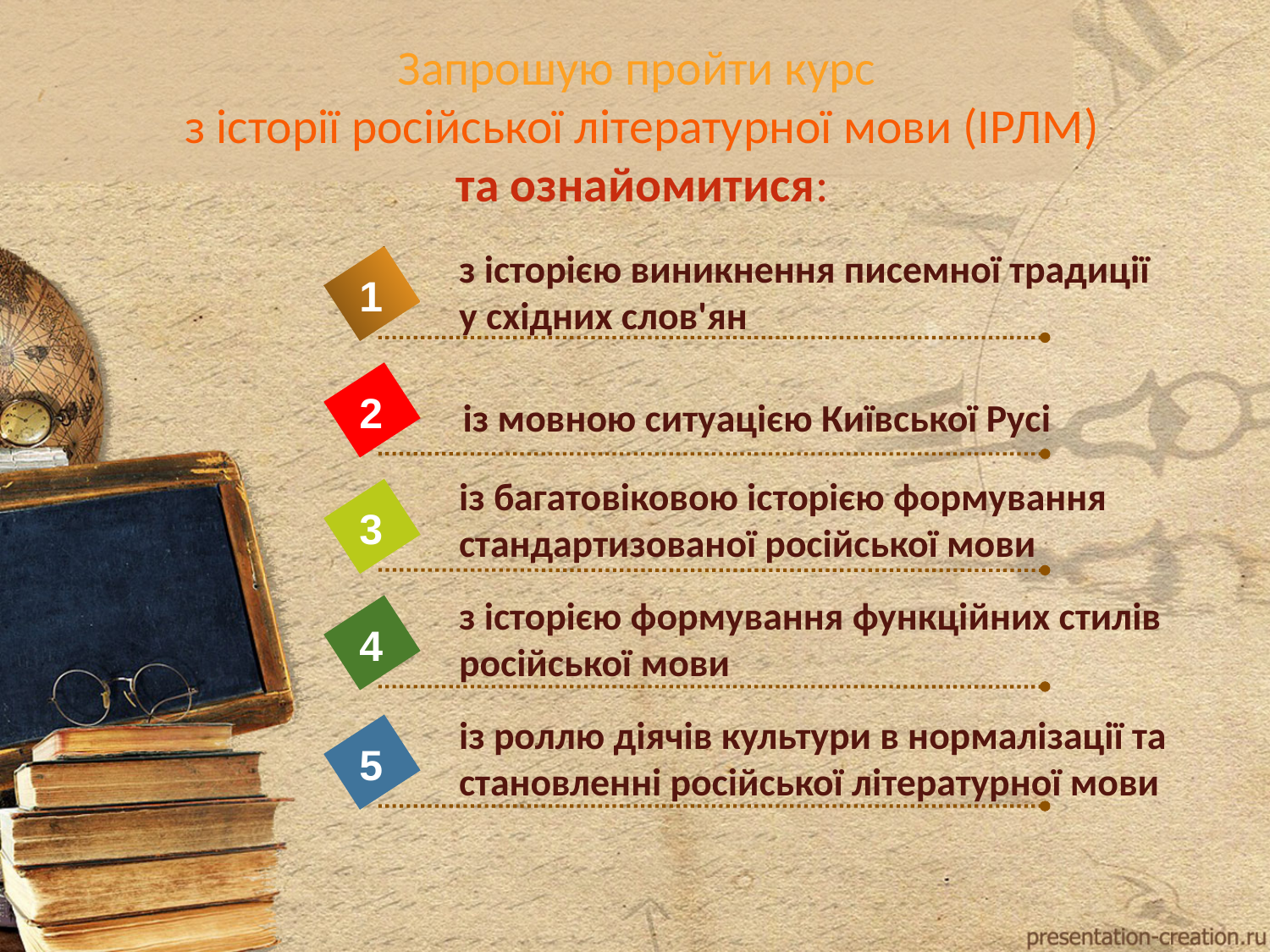

# Запрошую пройти курс з історії російської літературної мови (ІРЛМ) та ознайомитися:
з історією виникнення писемної традиції
у східних слов'ян

1

2
із мовною ситуацією Київської Русі

із багатовіковою історією формування стандартизованої російської мови

3

з історією формування функційних стилів російської мови

4

із роллю діячів культури в нормалізації та становленні російської літературної мови

5